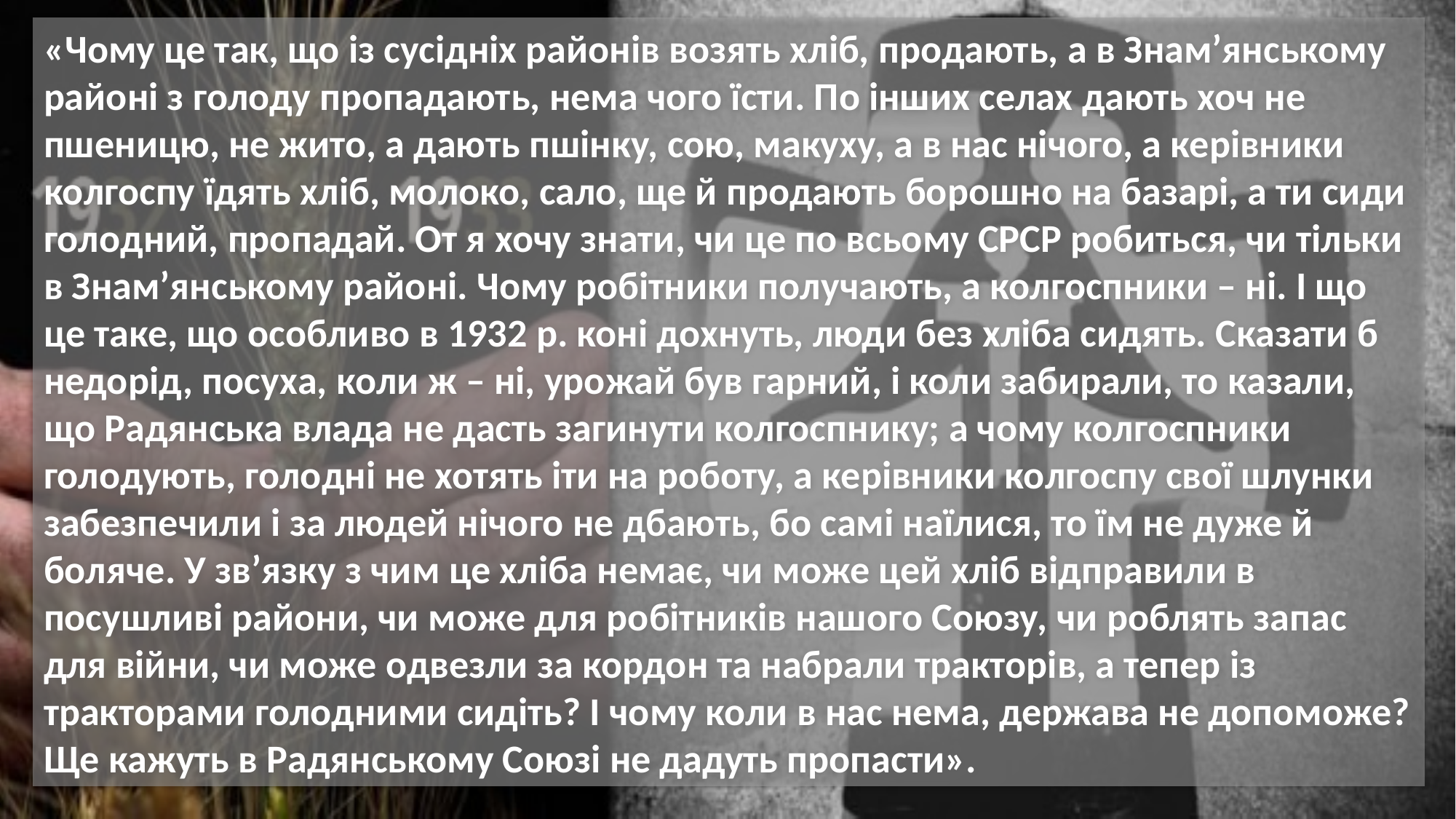

«Чому це так, що із сусідніх районів возять хліб, продають, а в Знам’янському районі з голоду пропадають, нема чого їсти. По інших селах дають хоч не пшеницю, не жито, а дають пшінку, сою, макуху, а в нас нічого, а керівники колгоспу їдять хліб, молоко, сало, ще й продають борошно на базарі, а ти сиди голодний, пропадай. От я хочу знати, чи це по всьому СРСР робиться, чи тільки в Знам’янському районі. Чому робітники получають, а колгоспники – ні. І що це таке, що особливо в 1932 р. коні дохнуть, люди без хліба сидять. Сказати б недорід, посуха, коли ж – ні, урожай був гарний, і коли забирали, то казали, що Радянська влада не дасть загинути колгоспнику; а чому колгоспники голодують, голодні не хотять іти на роботу, а керівники колгоспу свої шлунки забезпечили і за людей нічого не дбають, бо самі наїлися, то їм не дуже й боляче. У зв’язку з чим це хліба немає, чи може цей хліб відправили в посушливі райони, чи може для робітників нашого Союзу, чи роблять запас для війни, чи може одвезли за кордон та набрали тракторів, а тепер із тракторами голодними сидіть? І чому коли в нас нема, держава не допоможе? Ще кажуть в Радянському Союзі не дадуть пропасти».